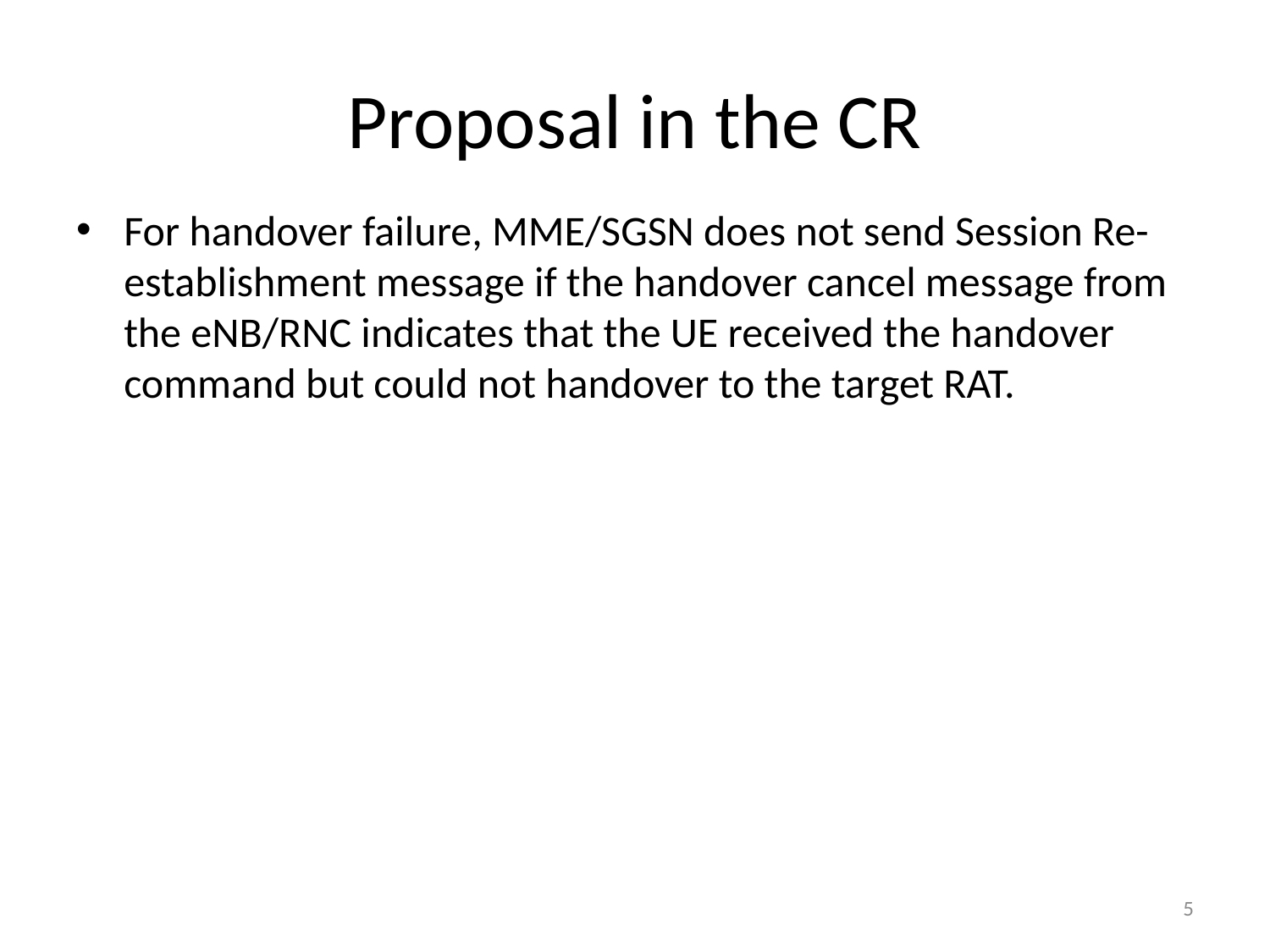

# Proposal in the CR
For handover failure, MME/SGSN does not send Session Re-establishment message if the handover cancel message from the eNB/RNC indicates that the UE received the handover command but could not handover to the target RAT.
5